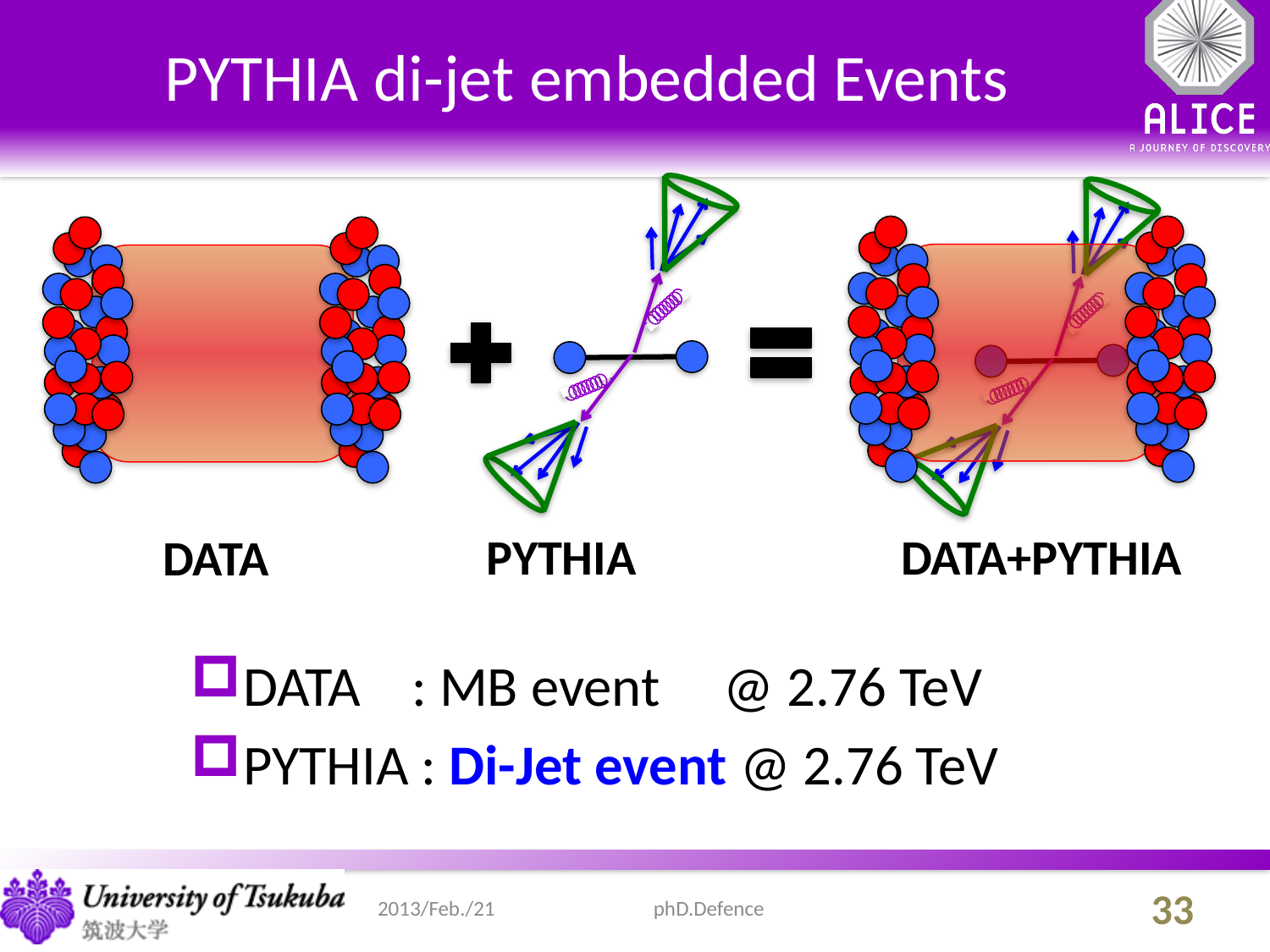

# PYTHIA di-jet embedded Events

PYTHIA
DATA+PYTHIA
DATA
DATA    : MB event     @ 2.76 TeV
PYTHIA : Di-Jet event @ 2.76 TeV
phD.Defence
33
2013/Feb./21